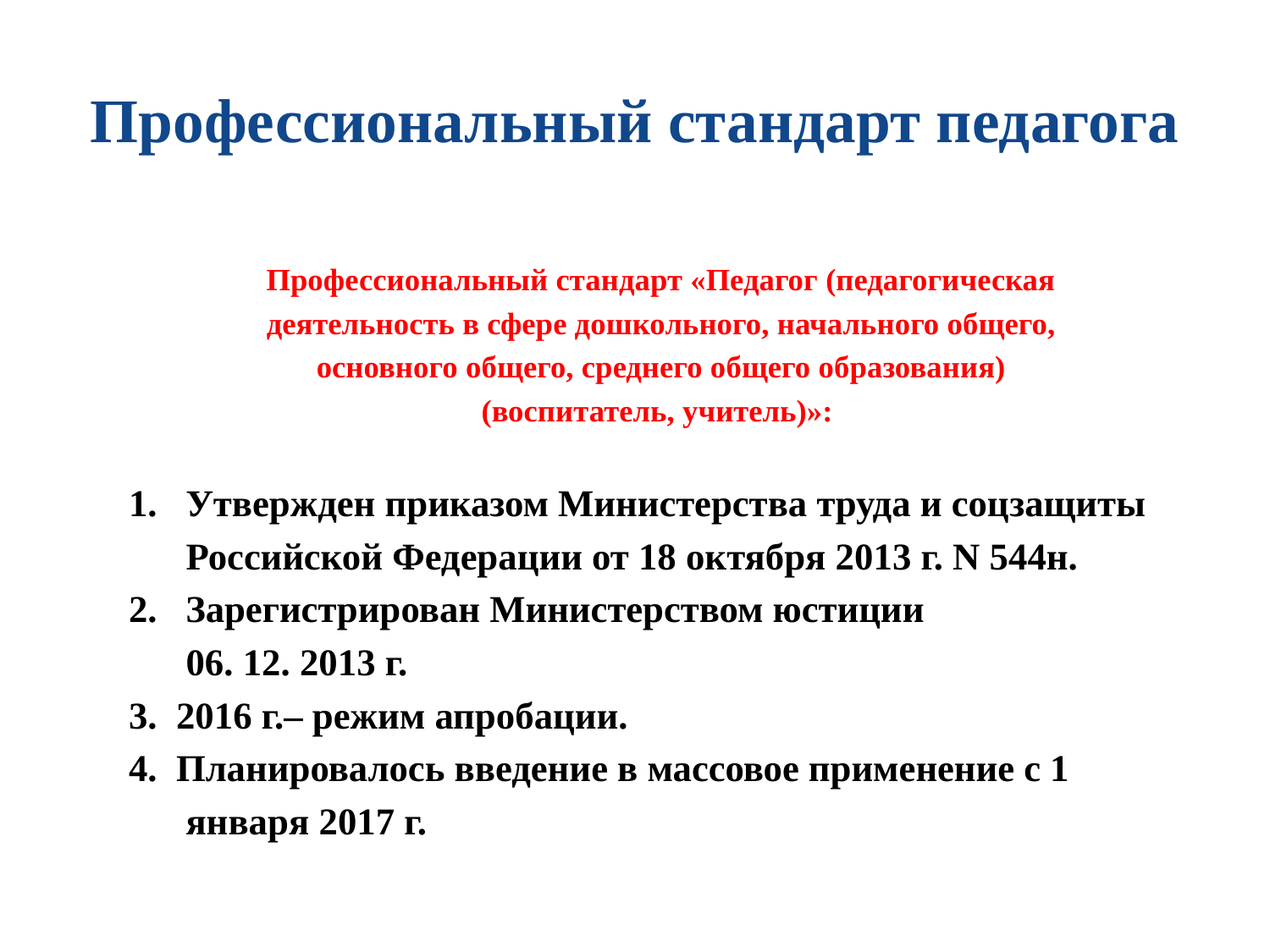

# Профессиональный стандарт педагога
Профессиональный стандарт «Педагог (педагогическая
деятельность в сфере дошкольного, начального общего,
основного общего, среднего общего образования)
(воспитатель, учитель)»:

1.   Утвержден приказом Министерства труда и соцзащиты
      Российской Федерации от 18 октября 2013 г. N 544н.
2.   Зарегистрирован Министерством юстиции
      06. 12. 2013 г.
3.  2016 г.– режим апробации.
4.  Планировалось введение в массовое применение с 1
      января 2017 г.